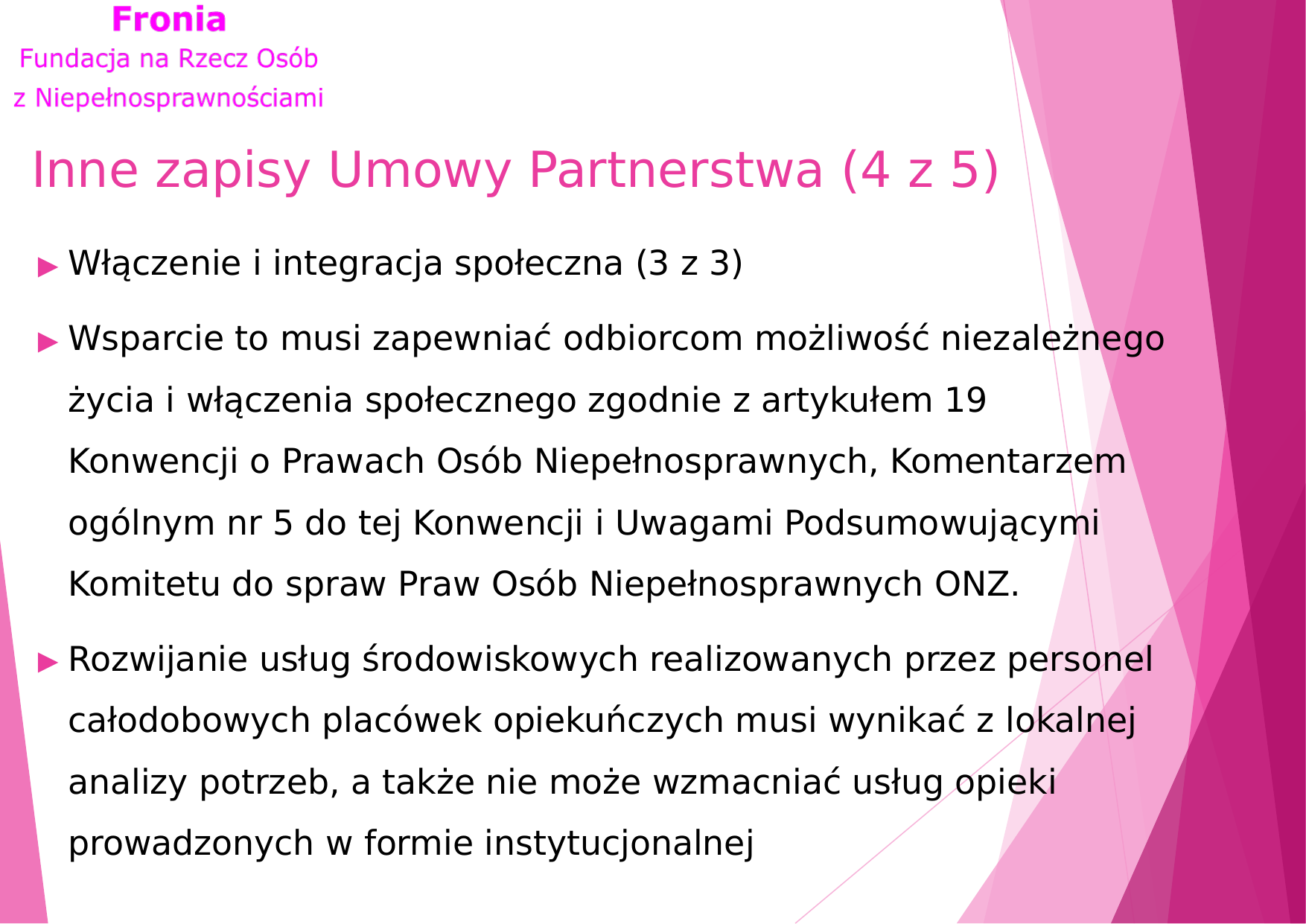

# Inne zapisy Umowy Partnerstwa (4 z 5)
Włączenie i integracja społeczna (3 z 3)
Wsparcie to musi zapewniać odbiorcom możliwość niezależnego życia i włączenia społecznego zgodnie z artykułem 19 Konwencji o Prawach Osób Niepełnosprawnych, Komentarzem ogólnym nr 5 do tej Konwencji i Uwagami Podsumowującymi Komitetu do spraw Praw Osób Niepełnosprawnych ONZ.
Rozwijanie usług środowiskowych realizowanych przez personel całodobowych placówek opiekuńczych musi wynikać z lokalnej analizy potrzeb, a także nie może wzmacniać usług opieki prowadzonych w formie instytucjonalnej